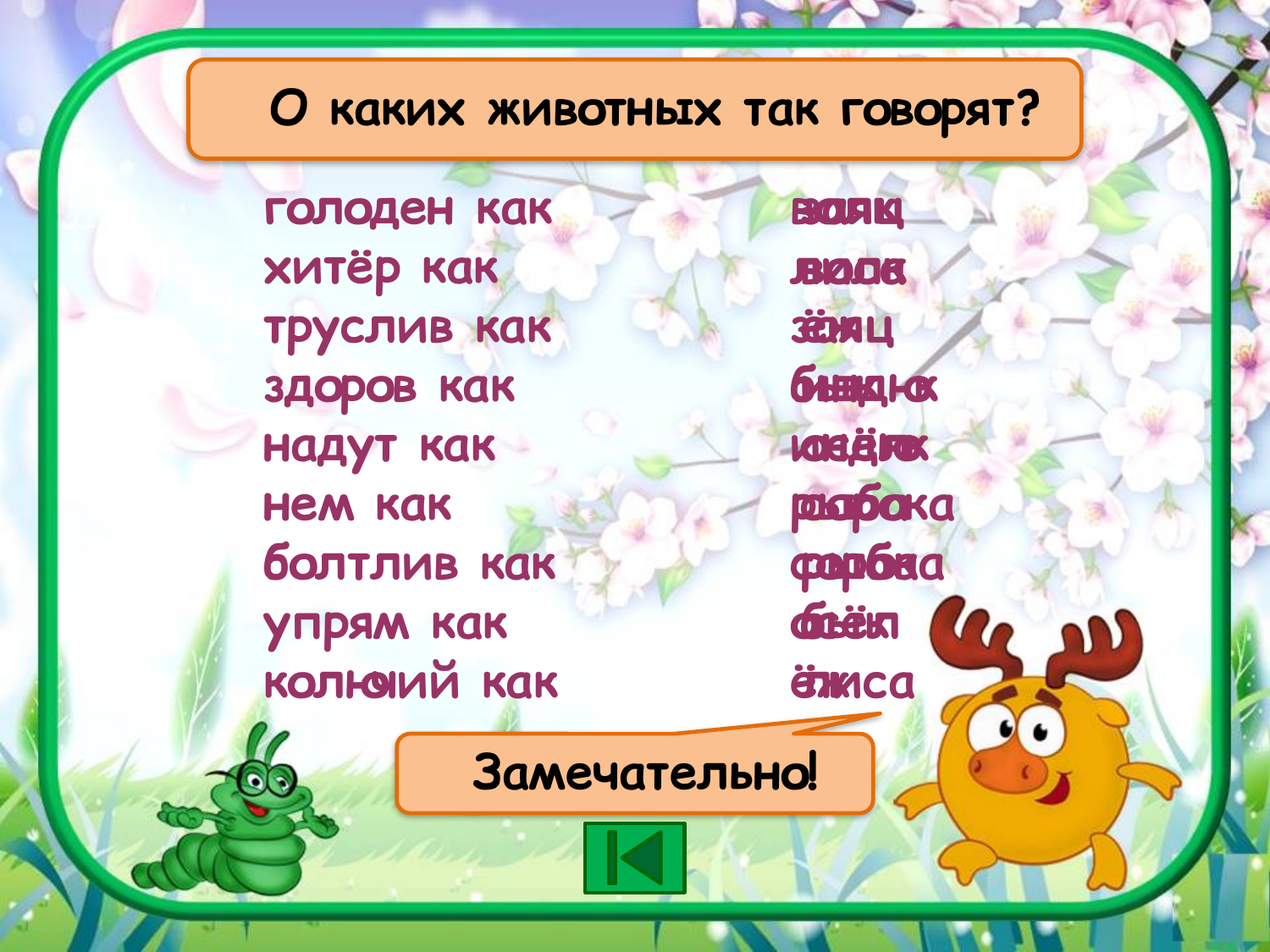

О каких животных так говорят?

волк
лиса
заяц
бык
индюк
рыба
сорока
осёл
ёж
голоден как
хитёр как
труслив как
здоров как
надут как
нем как
болтлив как
упрям как
колючий как

заяц
волк
ёж
индюк
осёл
сорока
рыба
бык
лиса

Замечательно!